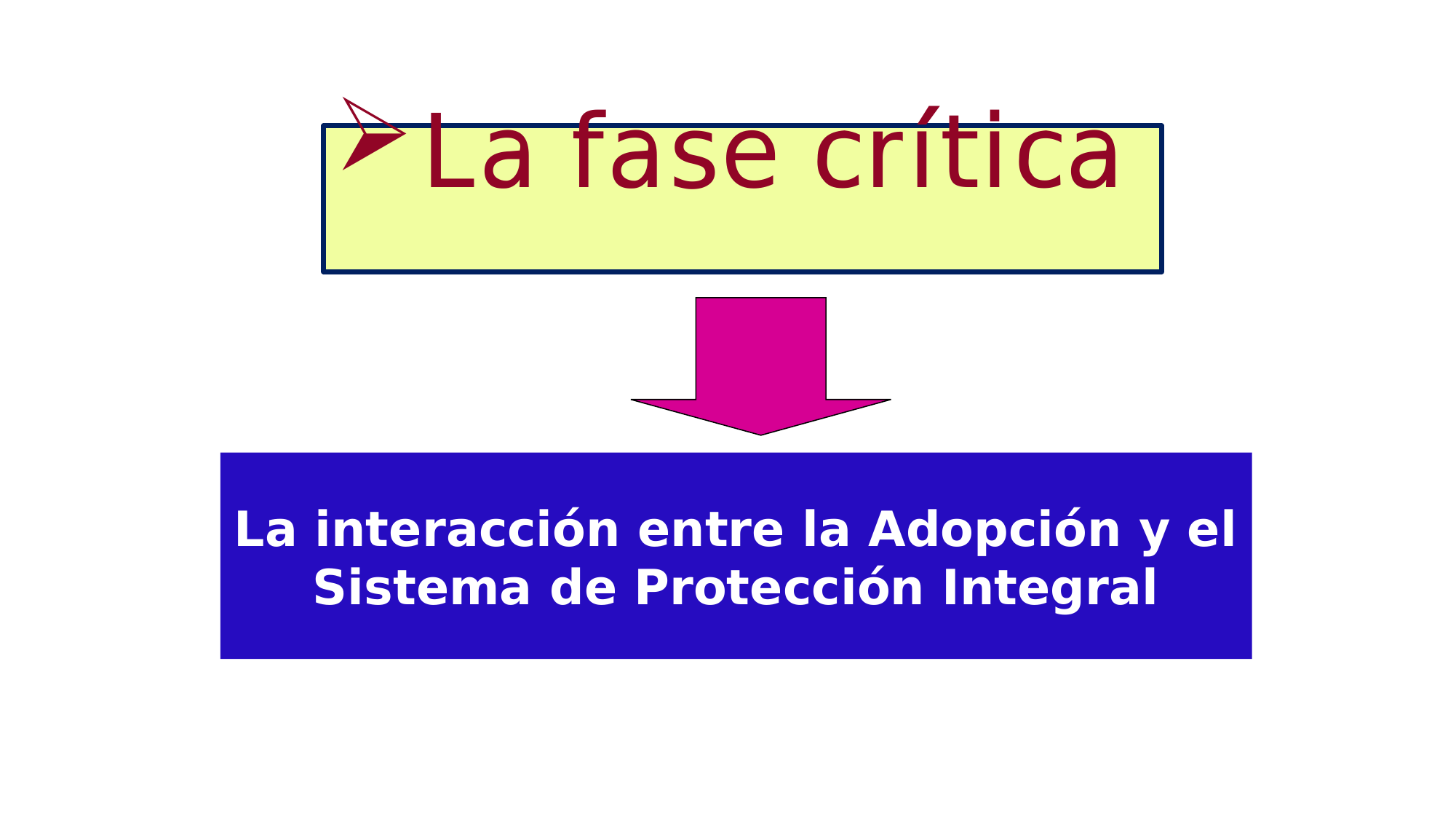

La fase crítica

# La interacción entre la Adopción y el Sistema de Protección Integral